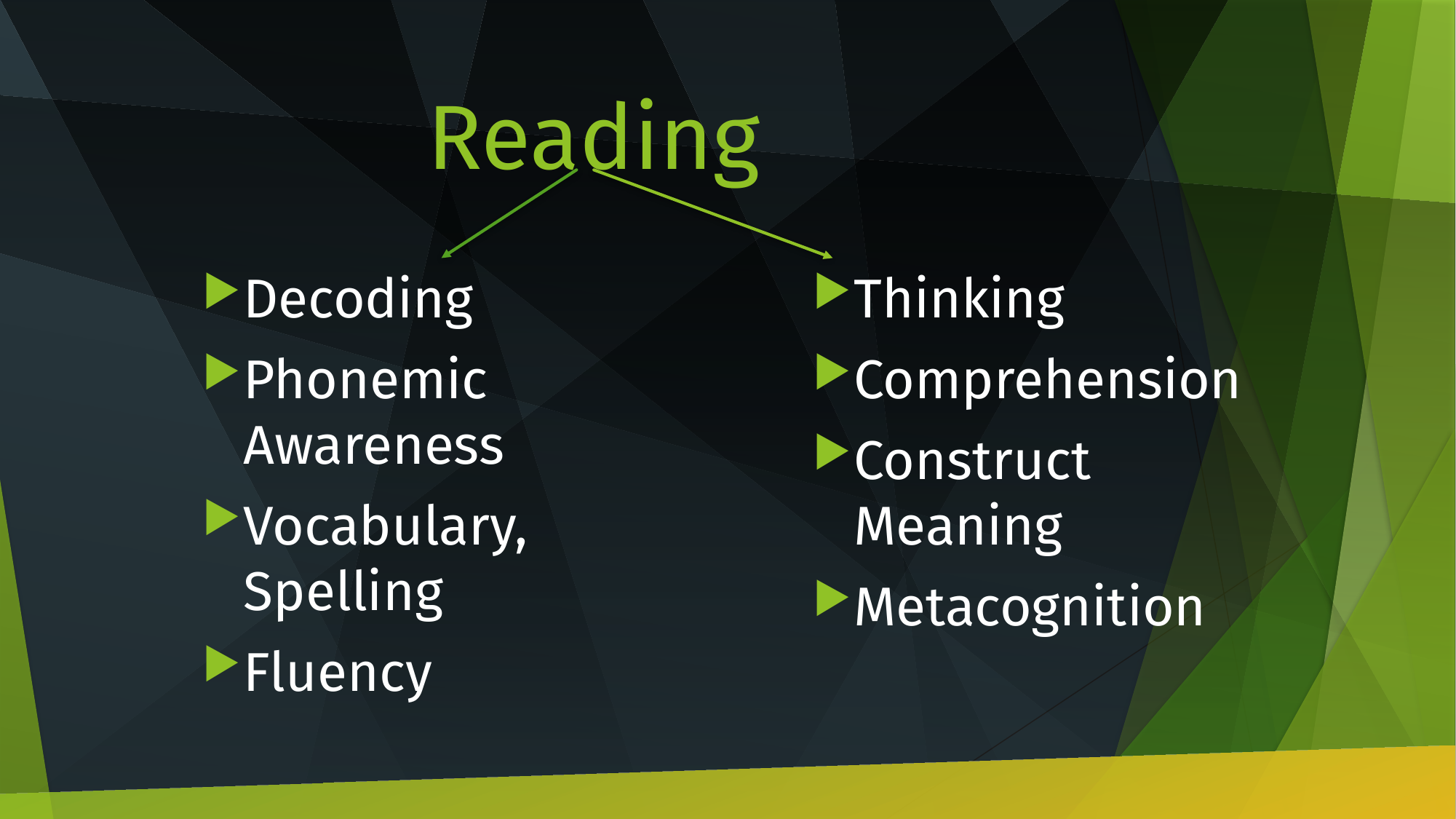

# Reading
Decoding
Phonemic Awareness
Vocabulary, Spelling
Fluency
Thinking
Comprehension
Construct Meaning
Metacognition